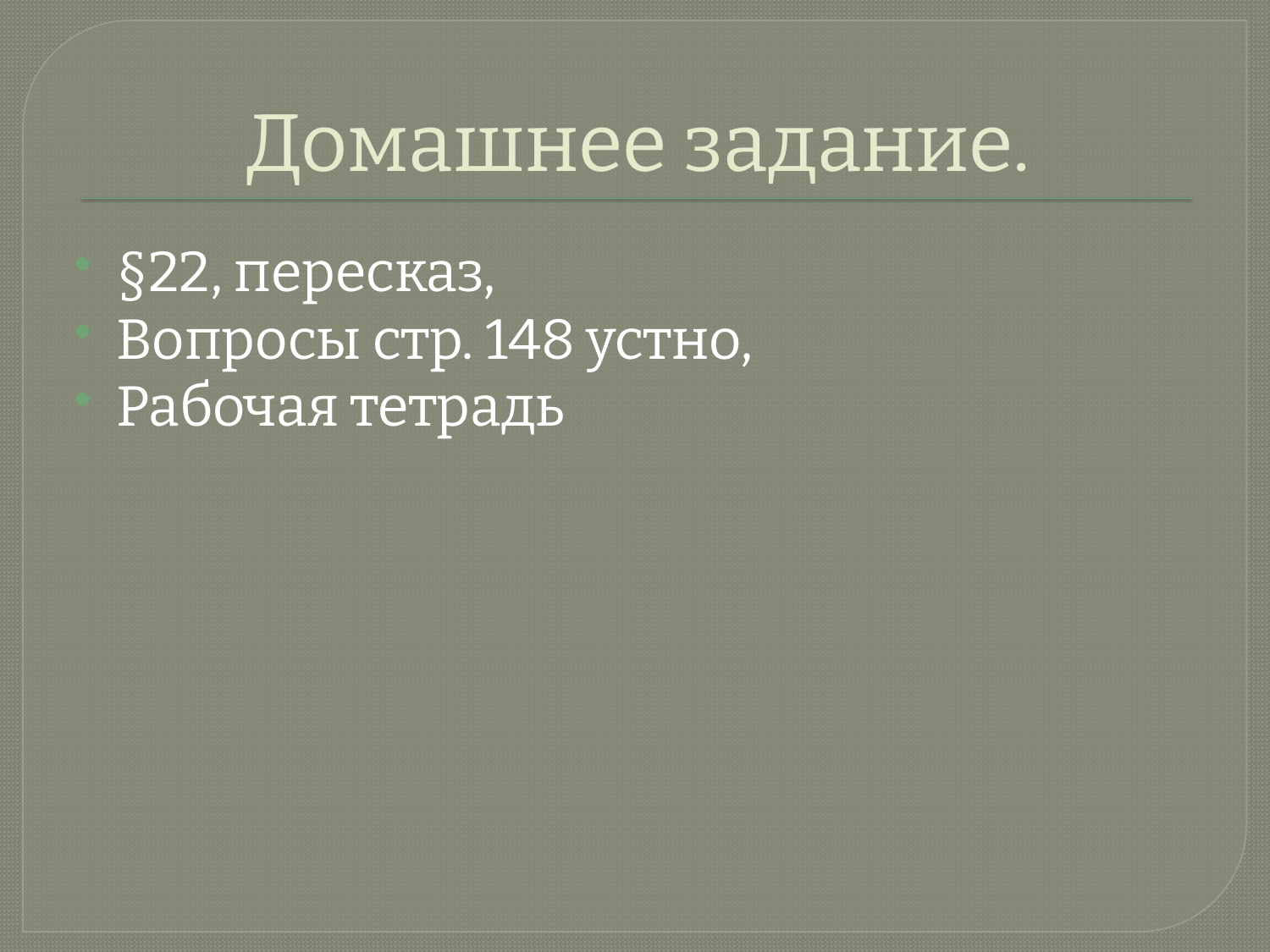

# Домашнее задание.
§22, пересказ,
Вопросы стр. 148 устно,
Рабочая тетрадь